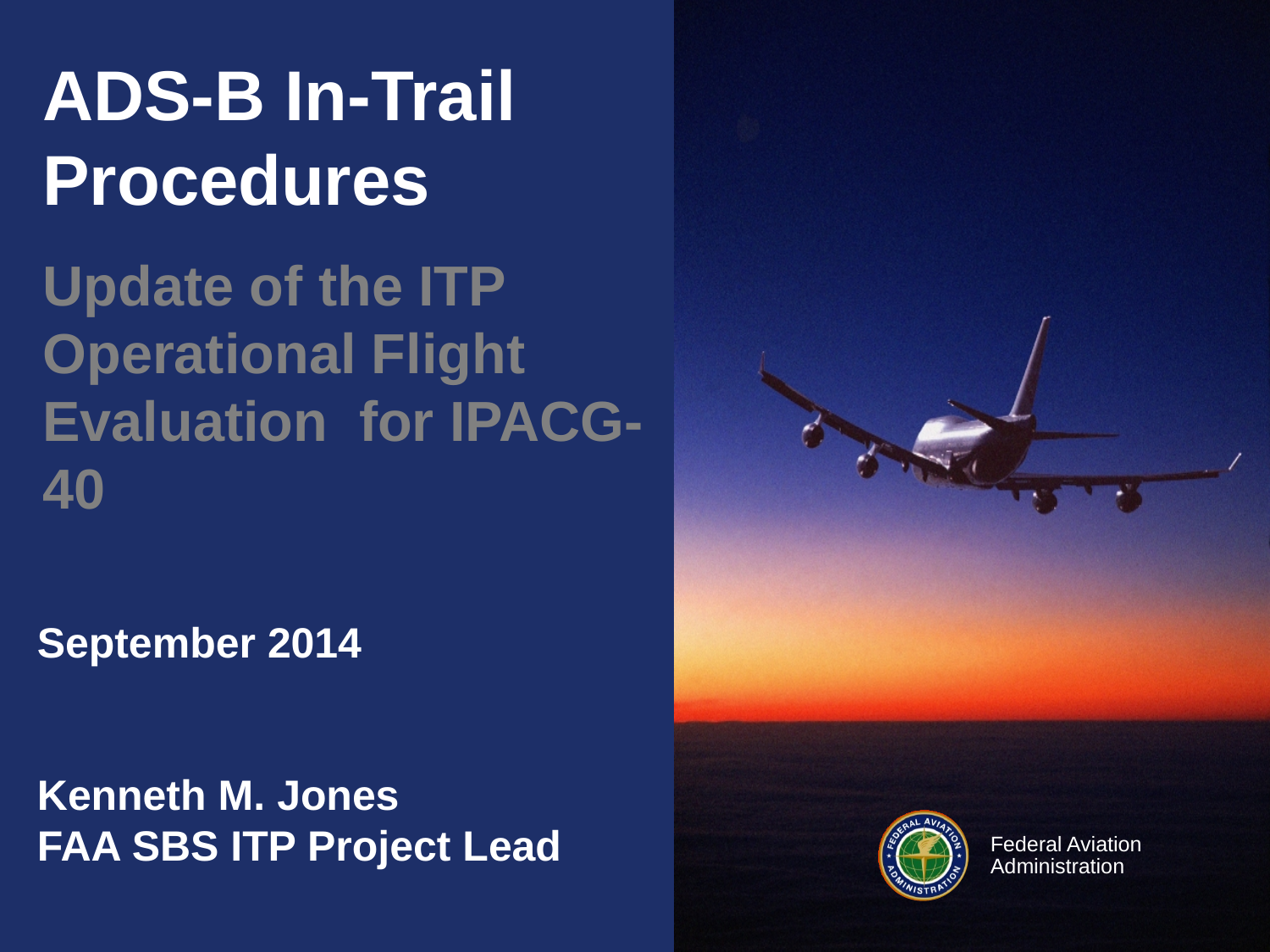

# ADS-B In-Trail Procedures
Update of the ITP Operational Flight Evaluation  for IPACG-40
September 2014

Kenneth M. Jones
FAA SBS ITP Project Lead